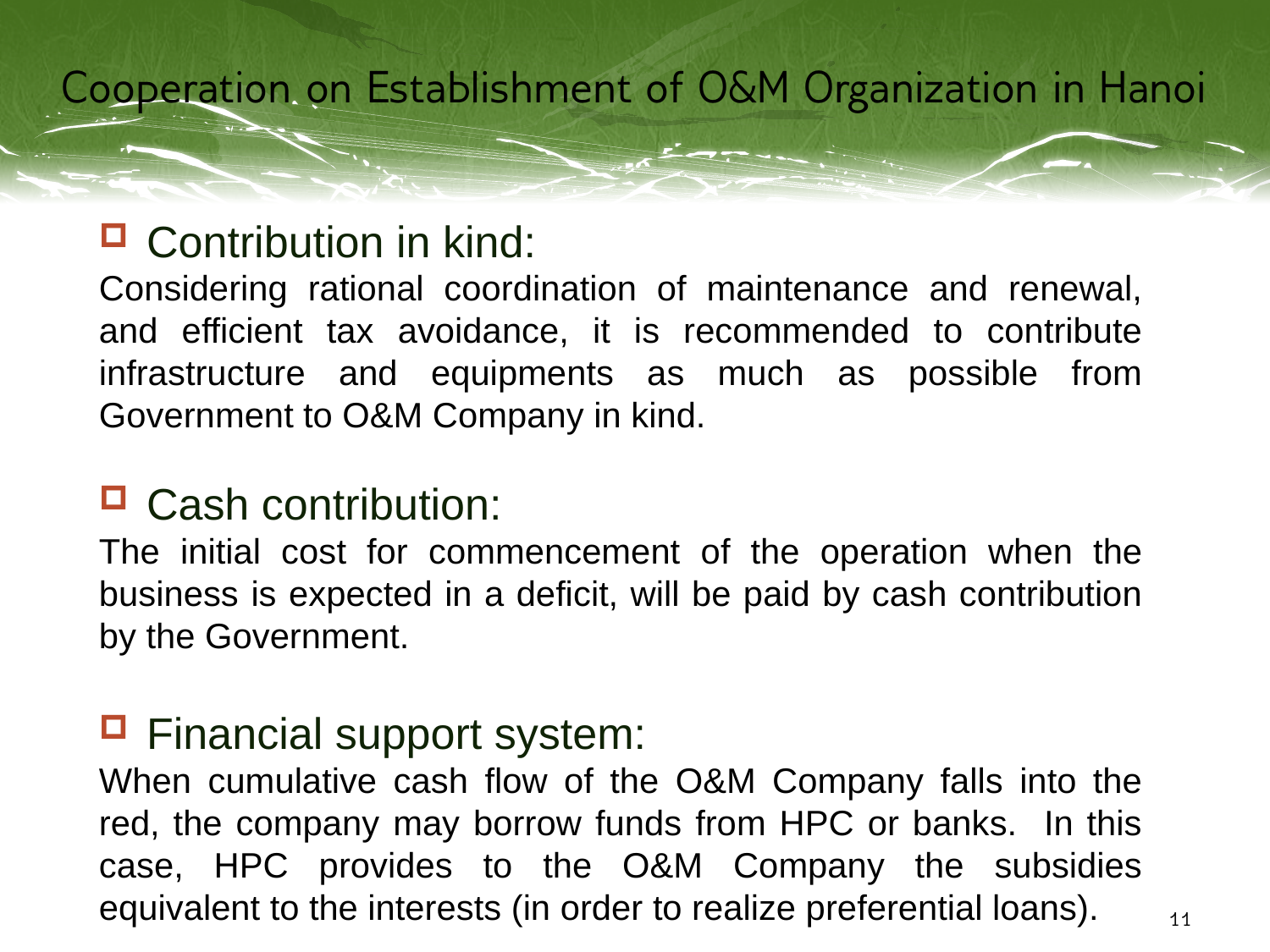

# Cooperation on Establishment of O&M Organization in Hanoi
Contribution in kind:
Considering rational coordination of maintenance and renewal, and efficient tax avoidance, it is recommended to contribute infrastructure and equipments as much as possible from Government to O&M Company in kind.

Cash contribution:
The initial cost for commencement of the operation when the business is expected in a deficit, will be paid by cash contribution by the Government.

Financial support system:
When cumulative cash flow of the O&M Company falls into the red, the company may borrow funds from HPC or banks.  In this case, HPC provides to the O&M Company the subsidies equivalent to the interests (in order to realize preferential loans).
11